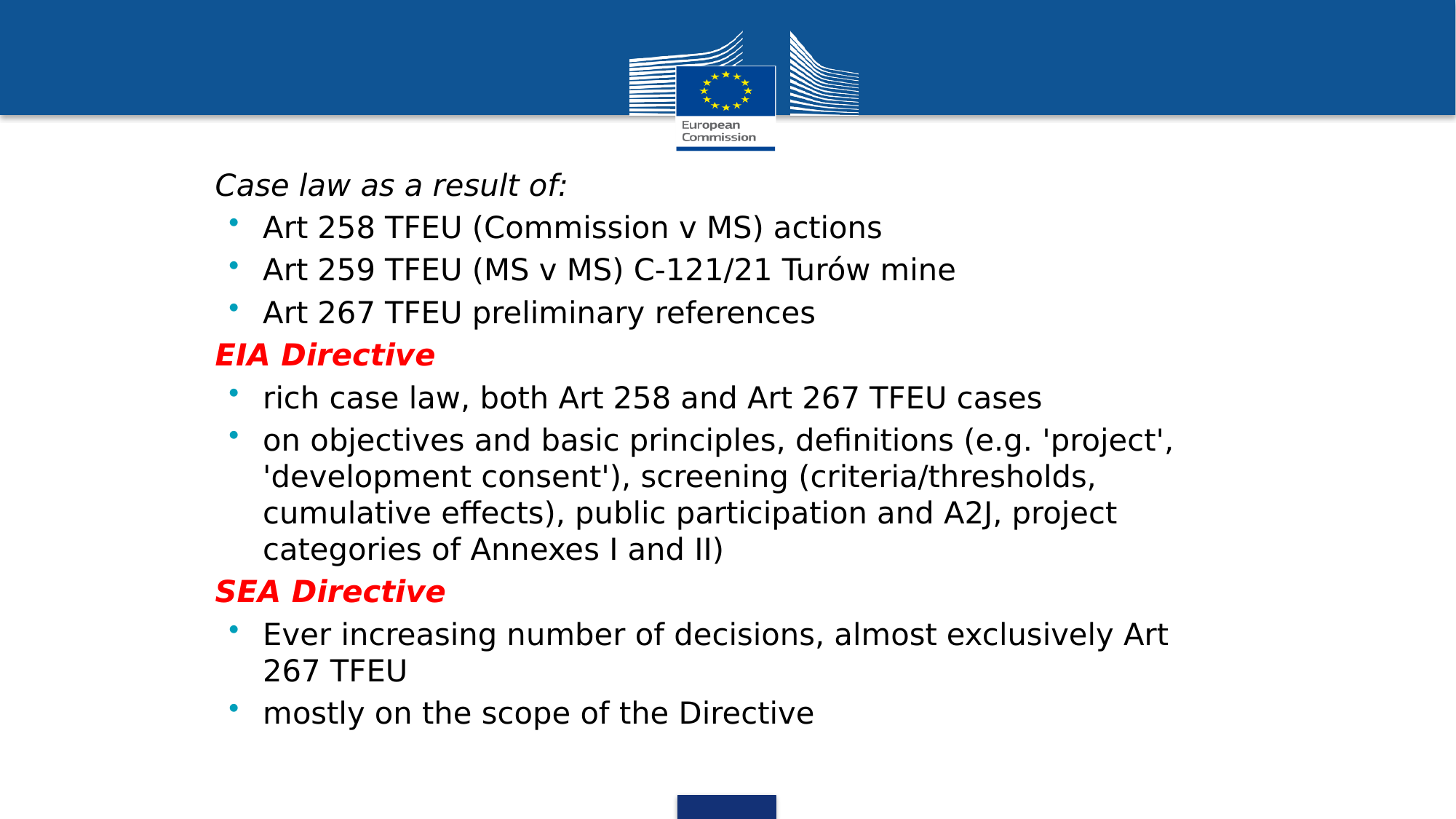

# EU case law on
Case law as a result of:
Art 258 TFEU (Commission v MS) actions
Art 259 TFEU (MS v MS) C‑121/21 Turów mine
Art 267 TFEU preliminary references
EIA Directive
rich case law, both Art 258 and Art 267 TFEU cases
on objectives and basic principles, definitions (e.g. 'project', 'development consent'), screening (criteria/thresholds, cumulative effects), public participation and A2J, project categories of Annexes I and II)
SEA Directive
Ever increasing number of decisions, almost exclusively Art 267 TFEU
mostly on the scope of the Directive